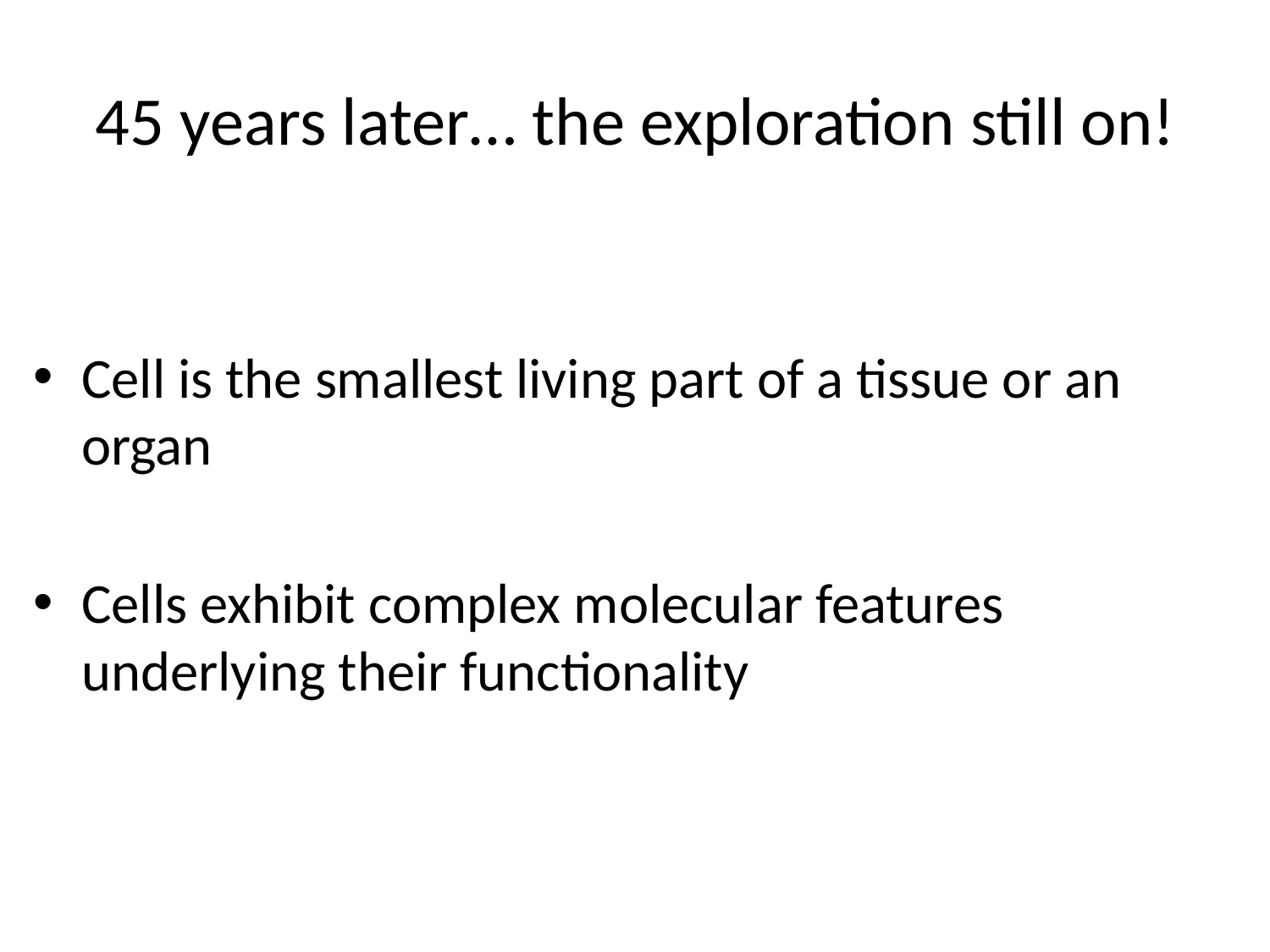

# 45 years later… the exploration still on!
Cell is the smallest living part of a tissue or an organ

Cells exhibit complex molecular features underlying their functionality